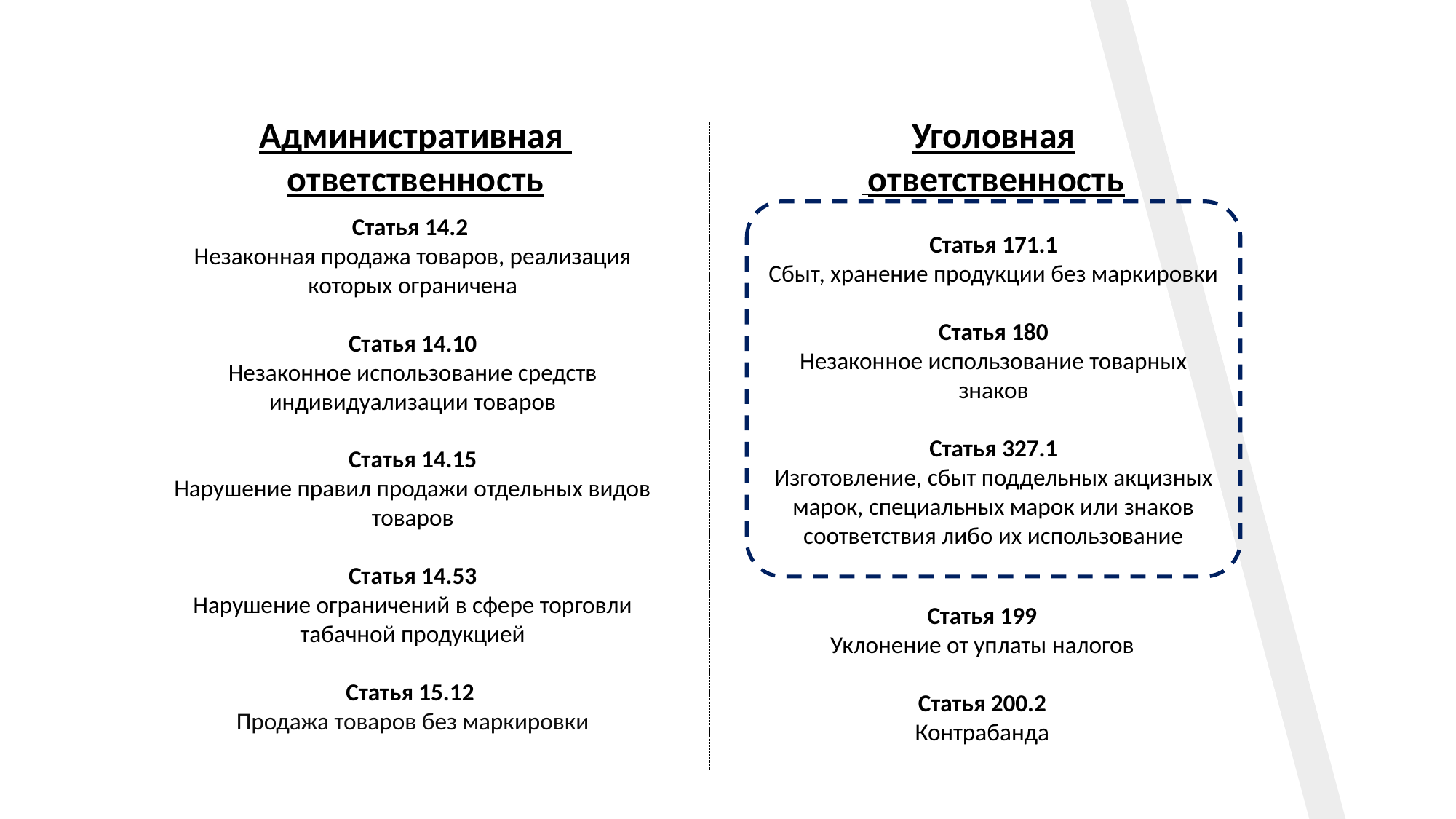

Административная
ответственность
Уголовная
 ответственность
Статья 171.1
Сбыт, хранение продукции без маркировки

Статья 180
Незаконное использование товарных знаков

Статья 327.1
Изготовление, сбыт поддельных акцизных марок, специальных марок или знаков соответствия либо их использование
Статья 14.2
Незаконная продажа товаров, реализация которых ограничена

Статья 14.10
Незаконное использование средств индивидуализации товаров

Статья 14.15
Нарушение правил продажи отдельных видов товаров

Статья 14.53
Нарушение ограничений в сфере торговли табачной продукцией

Статья 15.12
Продажа товаров без маркировки

Статья 199
Уклонение от уплаты налогов

Статья 200.2
Контрабанда